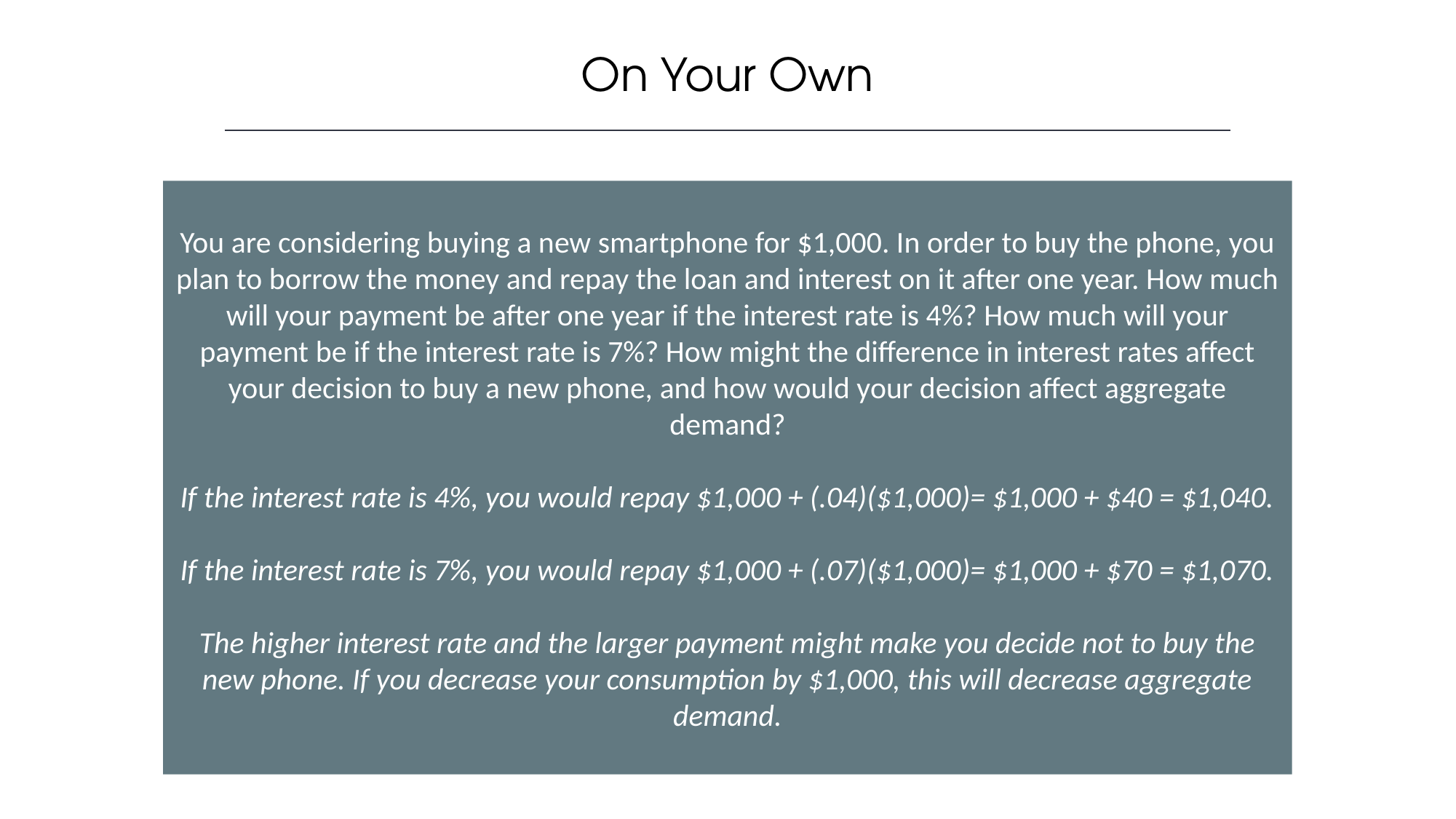

On Your Own
HAWKES LEARNING

You are considering buying a new smartphone for $1,000. In order to buy the phone, you plan to borrow the money and repay the loan and interest on it after one year. How much will your payment be after one year if the interest rate is 4%? How much will your payment be if the interest rate is 7%? How might the difference in interest rates affect your decision to buy a new phone, and how would your decision affect aggregate demand?

If the interest rate is 4%, you would repay $1,000 + (.04)($1,000)= $1,000 + $40 = $1,040.

If the interest rate is 7%, you would repay $1,000 + (.07)($1,000)= $1,000 + $70 = $1,070.

The higher interest rate and the larger payment might make you decide not to buy the new phone. If you decrease your consumption by $1,000, this will decrease aggregate demand.